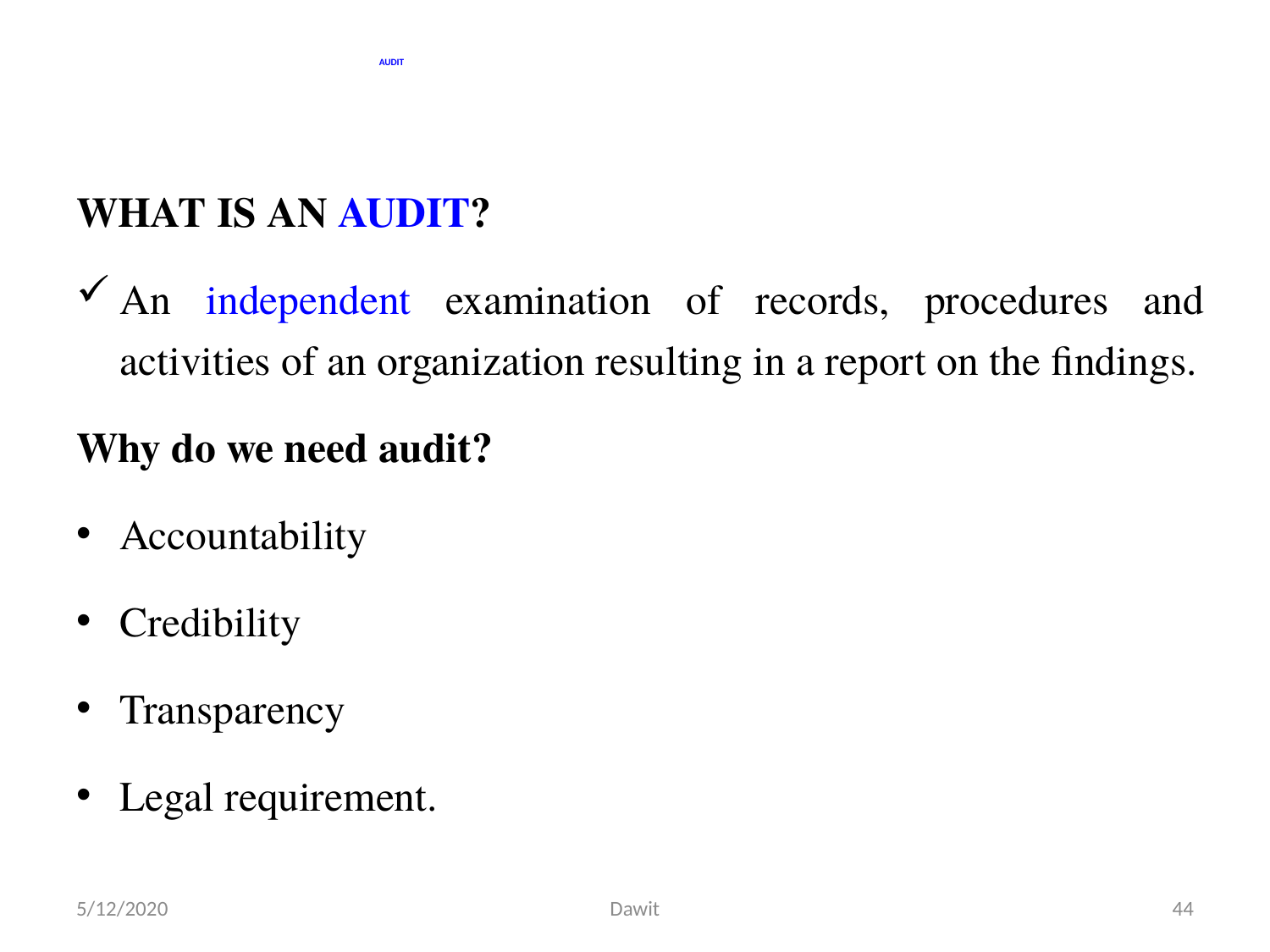

# AUDIT
WHAT IS AN AUDIT?
An independent examination of records, procedures and activities of an organization resulting in a report on the findings.
Why do we need audit?
Accountability
Credibility
Transparency
Legal requirement.
5/12/2020
Dawit
44